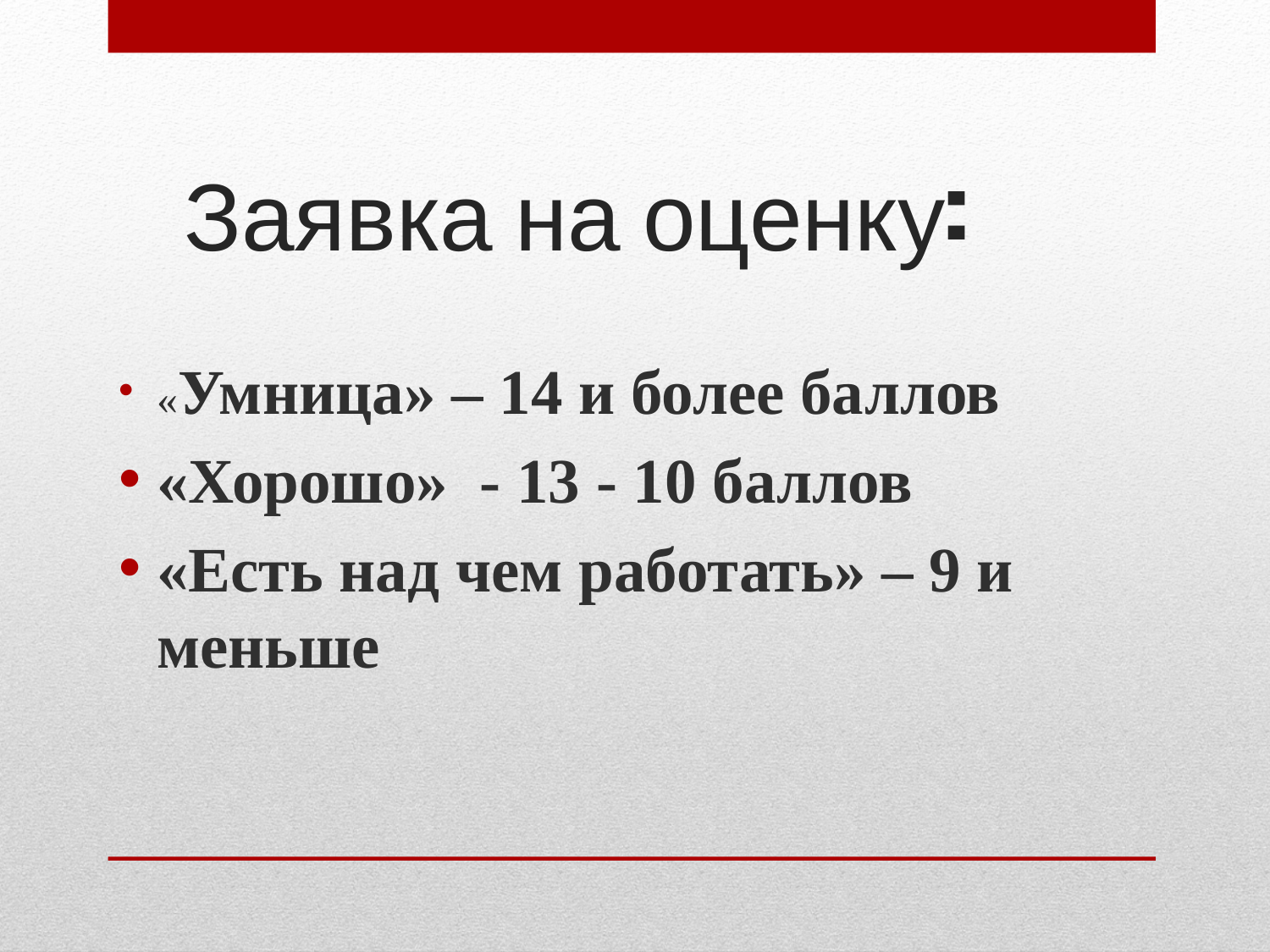

# Заявка на оценку:
«Умница» – 14 и более баллов
«Хорошо»  - 13 - 10 баллов
«Есть над чем работать» – 9 и меньше